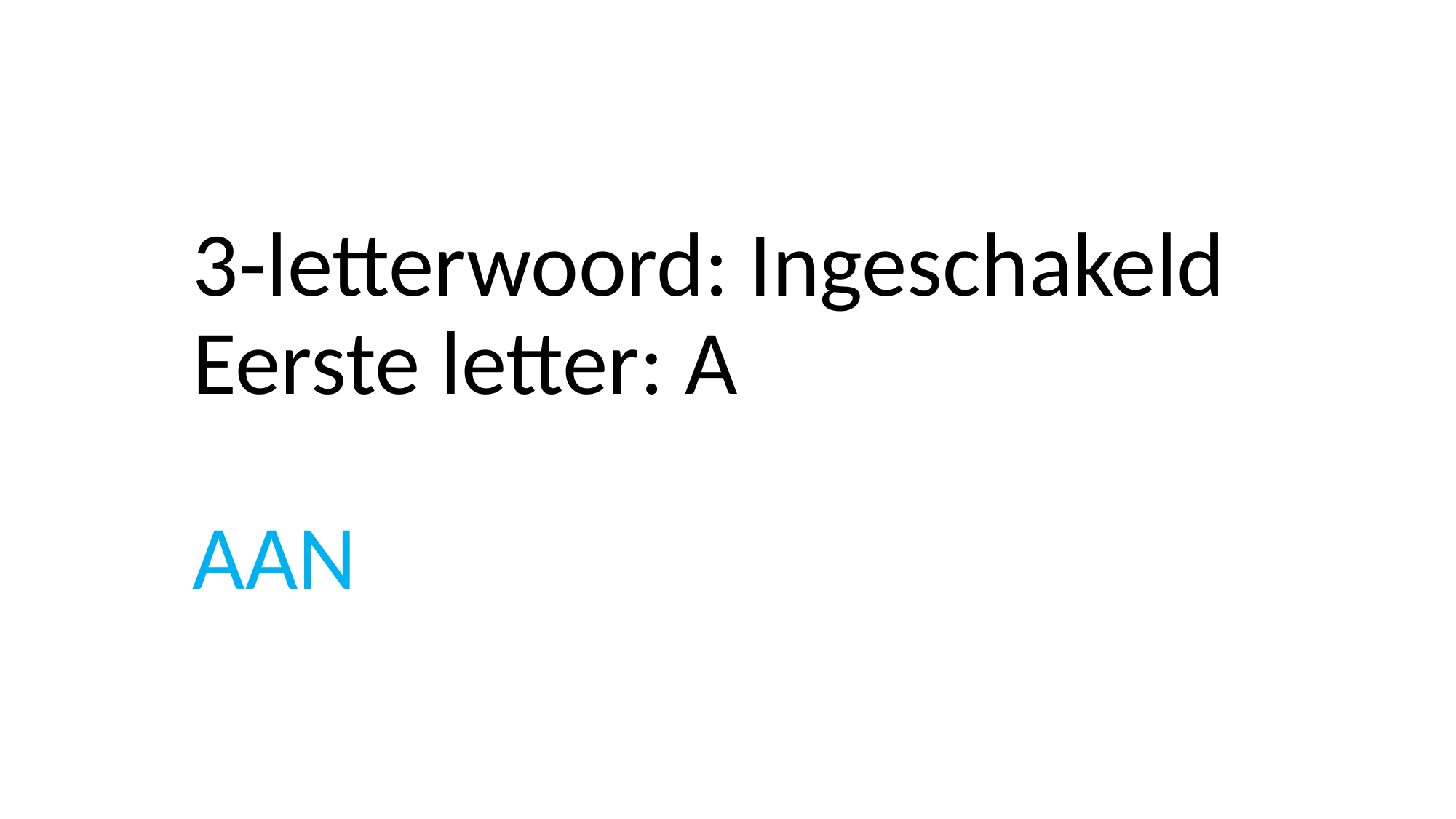

# 3-letterwoord: Ingeschakeld Eerste letter: A
AAN